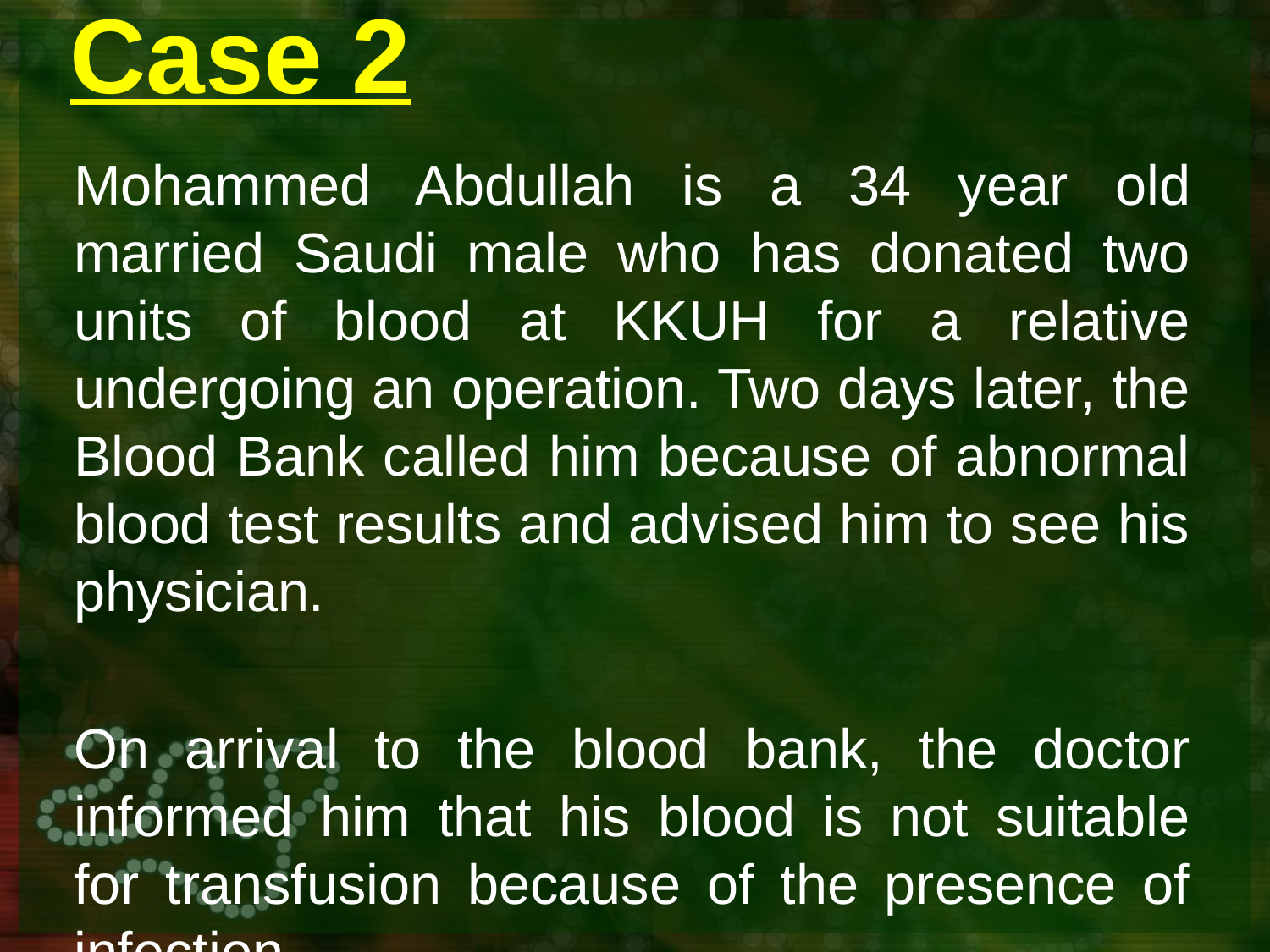

# Case 2
Mohammed Abdullah is a 34 year old married Saudi male who has donated two units of blood at KKUH for a relative undergoing an operation. Two days later, the Blood Bank called him because of abnormal blood test results and advised him to see his physician.

On arrival to the blood bank, the doctor informed him that his blood is not suitable for transfusion because of the presence of infection.